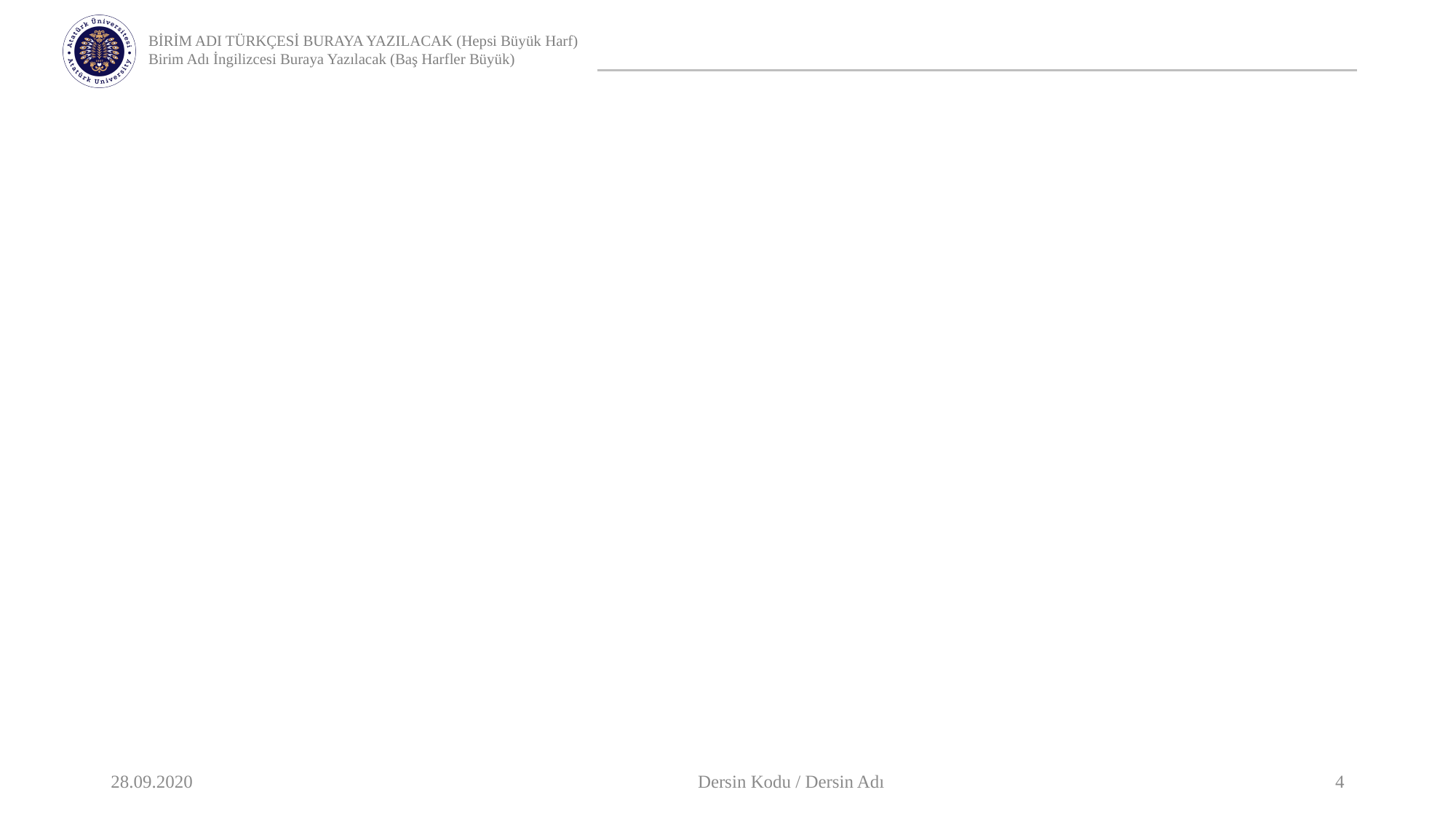

#

28.09.2020
Dersin Kodu / Dersin Adı
4